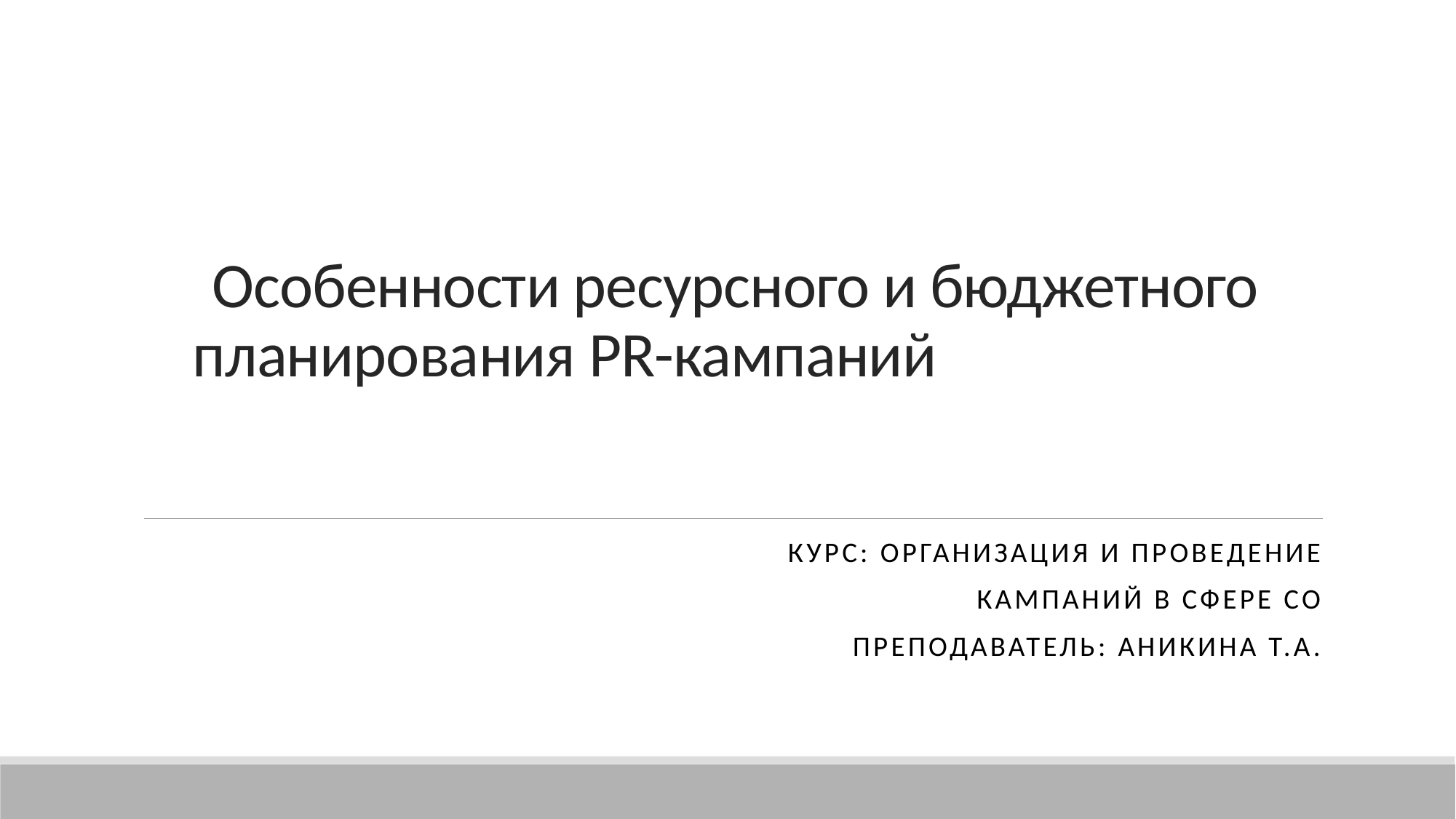

# Особенности ресурсного и бюджетного планирования PR-кампаний
Курс: Организация и проведение
 кампаний в сфере СО
Преподаватель: Аникина Т.А.